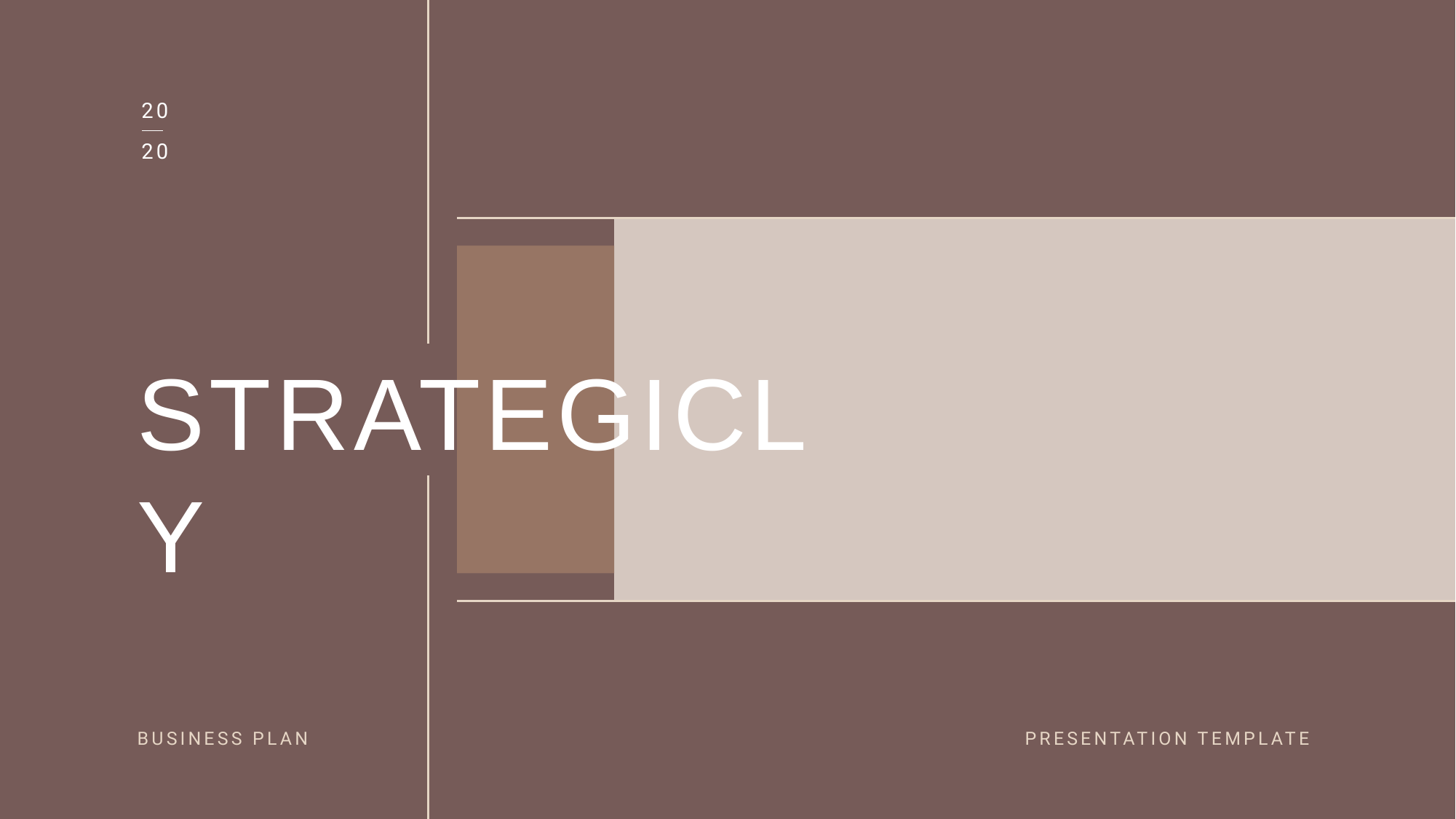

20
20

STRATEGICLY
BUSINESS PLAN
PRESENTATION TEMPLATE